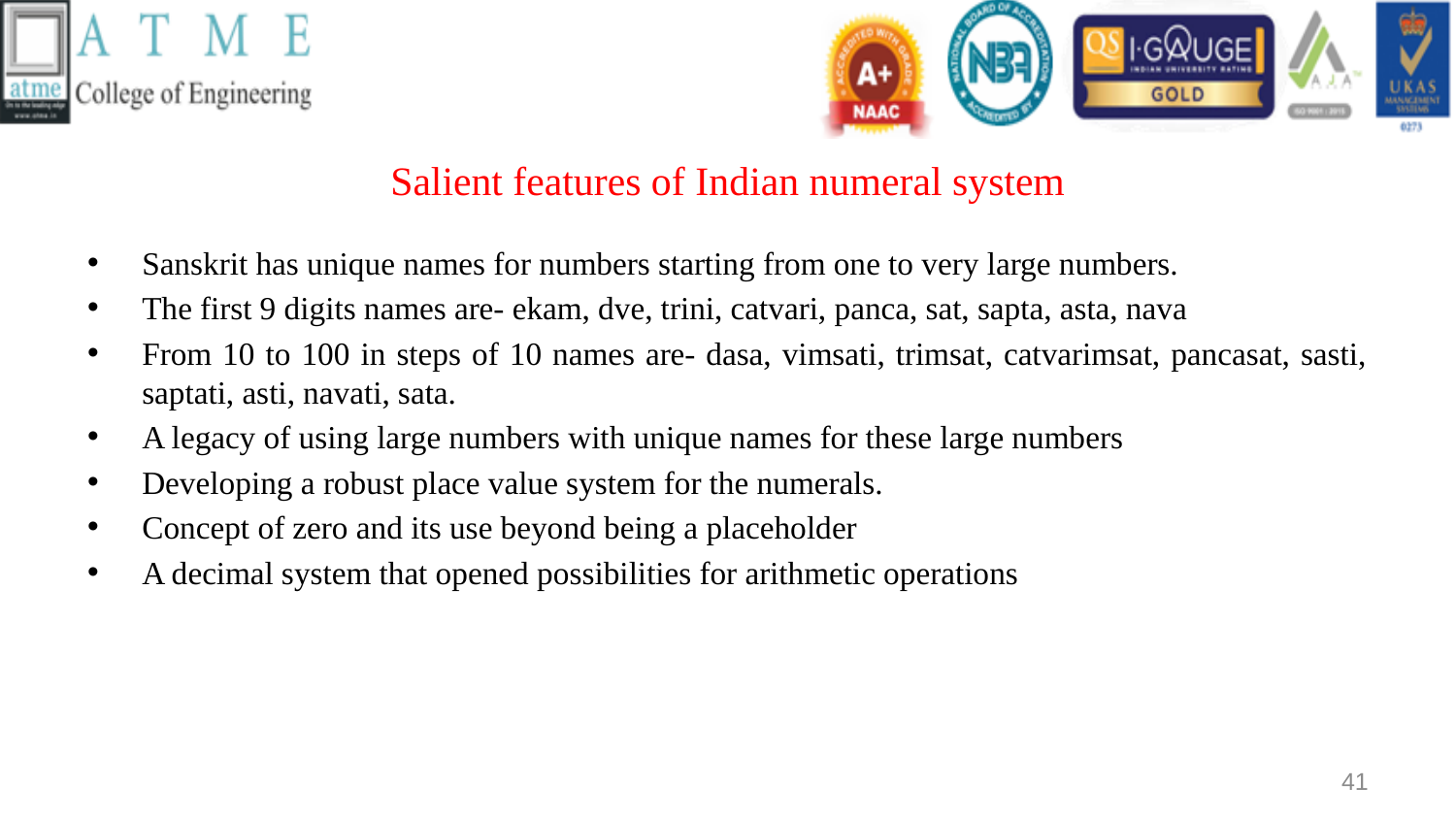

# Salient features of Indian numeral system
Sanskrit has unique names for numbers starting from one to very large numbers.
The first 9 digits names are- ekam, dve, trini, catvari, panca, sat, sapta, asta, nava
From 10 to 100 in steps of 10 names are- dasa, vimsati, trimsat, catvarimsat, pancasat, sasti, saptati, asti, navati, sata.
A legacy of using large numbers with unique names for these large numbers
Developing a robust place value system for the numerals.
Concept of zero and its use beyond being a placeholder
A decimal system that opened possibilities for arithmetic operations

41